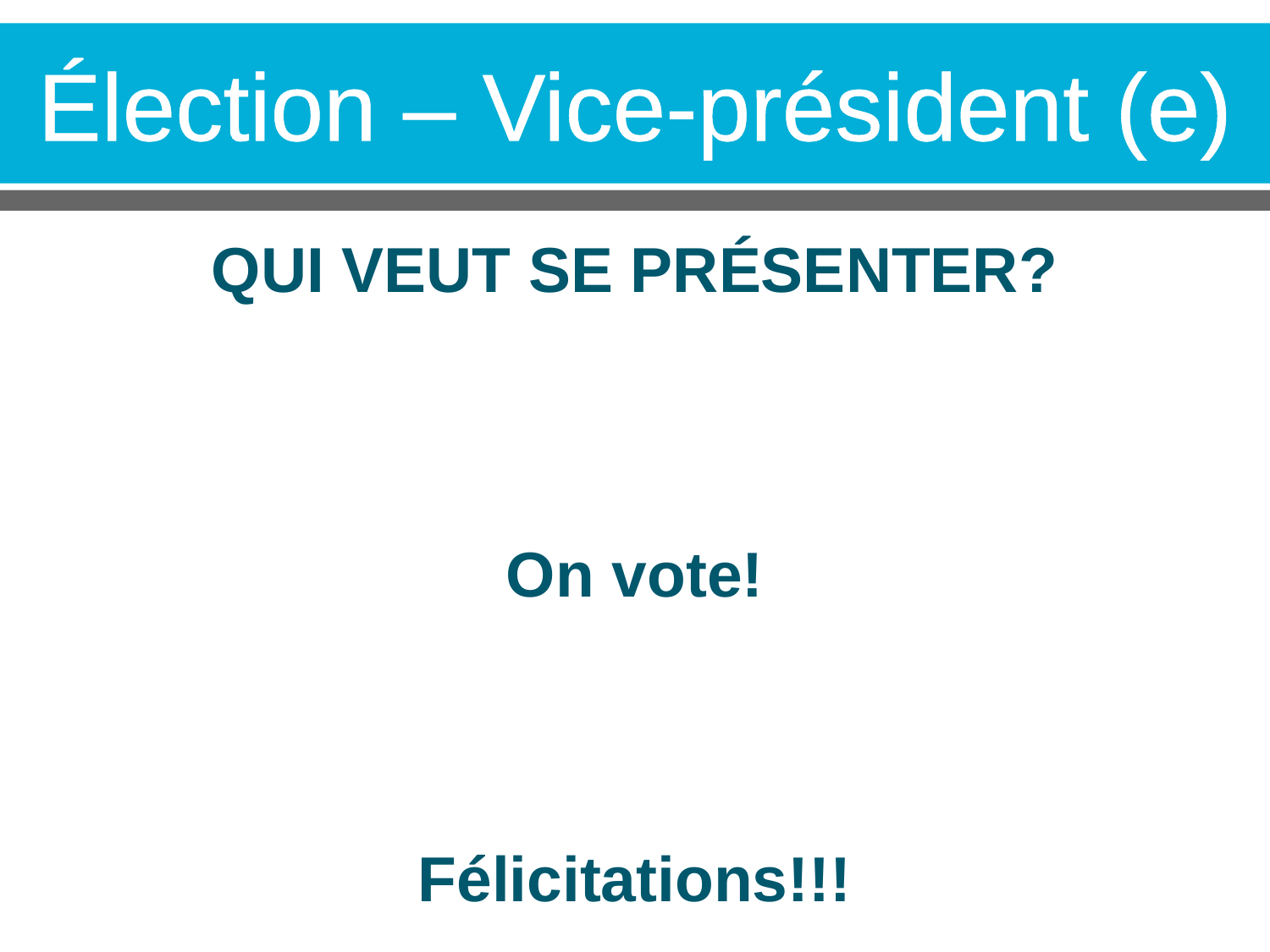

# Élection – Vice-président (e)
QUI VEUT SE PRÉSENTER?

On vote!

Félicitations!!!
Rappel des tâches

est le bras droit du président

aide le président à faire ses tâches

anime les réunions si le président est absent.